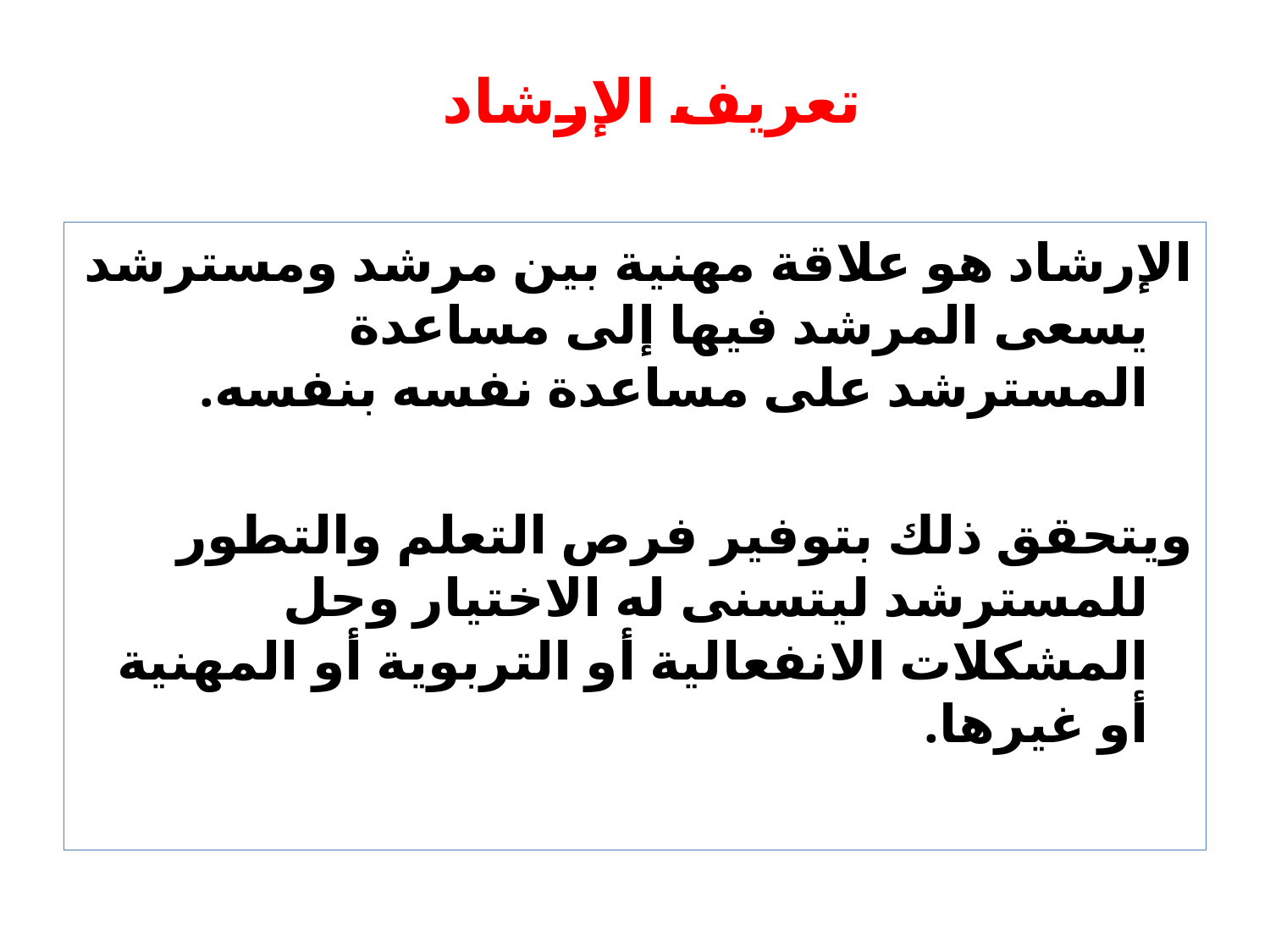

# تعريف الإرشاد
الإرشاد هو علاقة مهنية بين مرشد ومسترشد يسعى المرشد فيها إلى مساعدة المسترشد على مساعدة نفسه بنفسه.

ويتحقق ذلك بتوفير فرص التعلم والتطور للمسترشد ليتسنى له الاختيار وحل المشكلات الانفعالية أو التربوية أو المهنية أو غيرها.